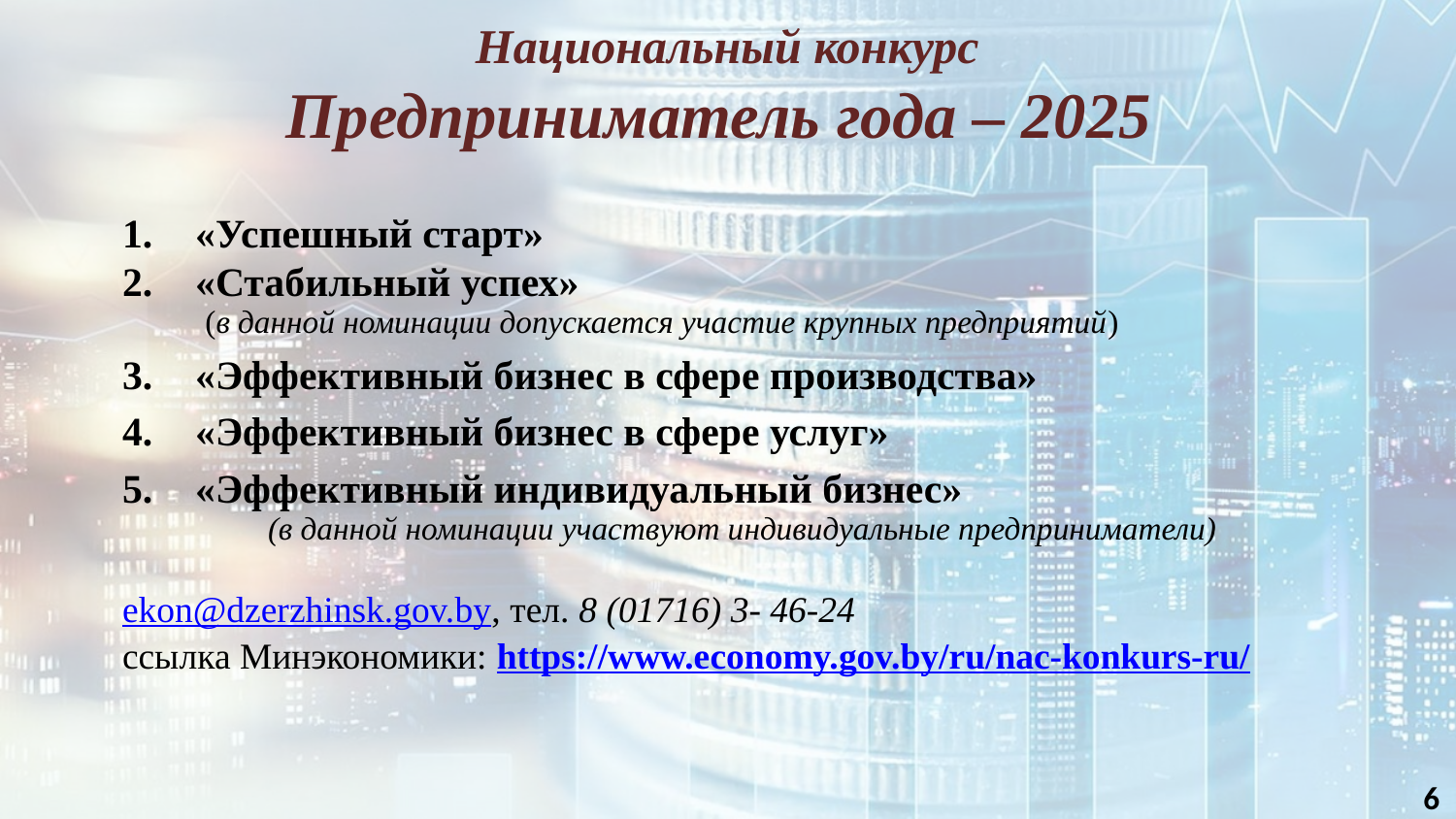

Национальный конкурс
Предприниматель года – 2025

«Успешный старт»
«Стабильный успех»                                                                           (в данной номинации допускается участие крупных предприятий)
«Эффективный бизнес в сфере производства»
«Эффективный бизнес в сфере услуг»
«Эффективный индивидуальный бизнес»
	(в данной номинации участвуют индивидуальные предприниматели)

ekon@dzerzhinsk.gov.by, тел. 8 (01716) 3- 46-24
ссылка Минэкономики: https://www.economy.gov.by/ru/nac-konkurs-ru/

6